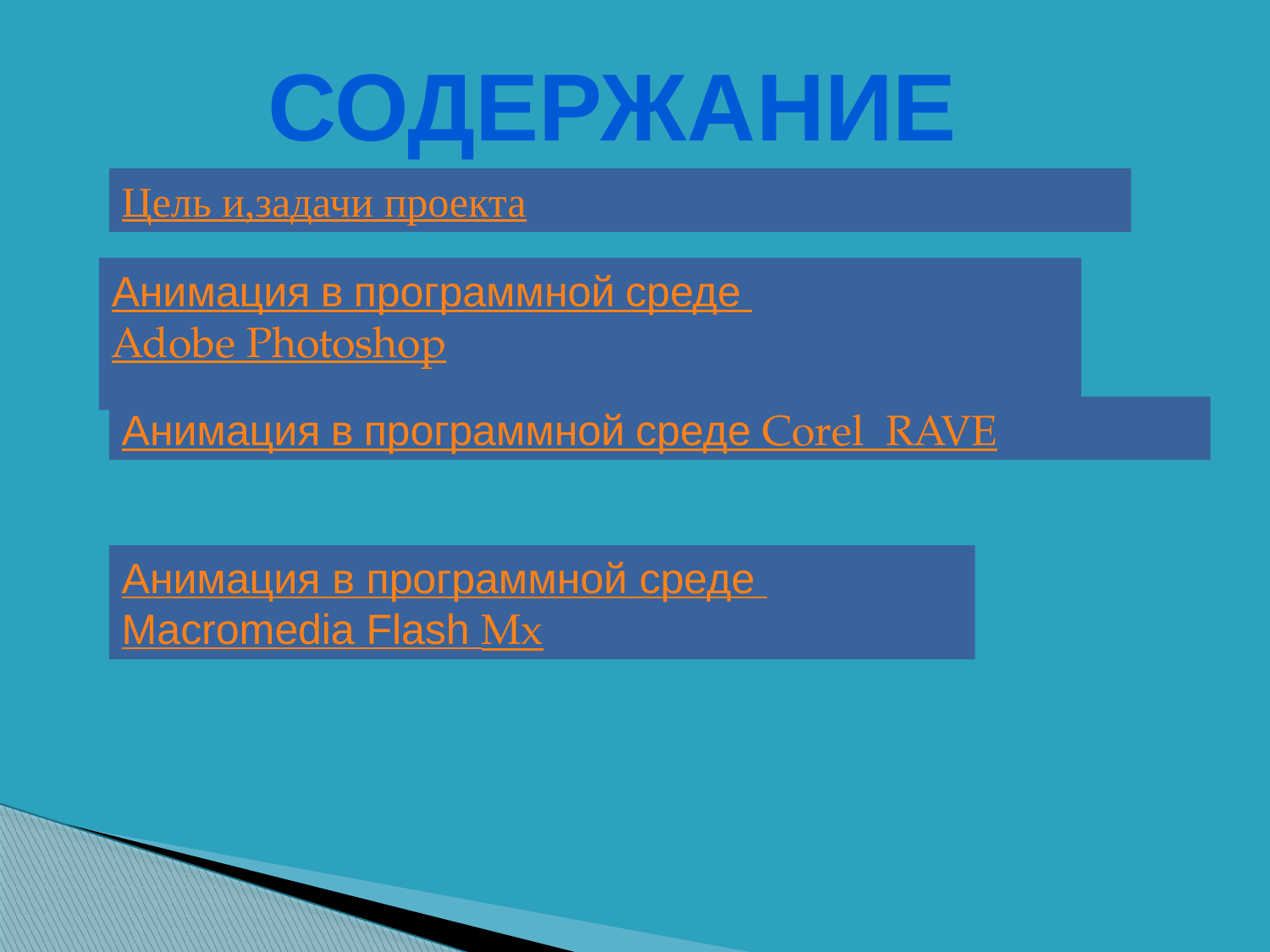

содержание
Цель и,задачи проекта
Анимация в программной среде Adobe Photoshop

Анимация в программной среде Corel  RAVE
Анимация в программной среде Macromedia Flash Mx